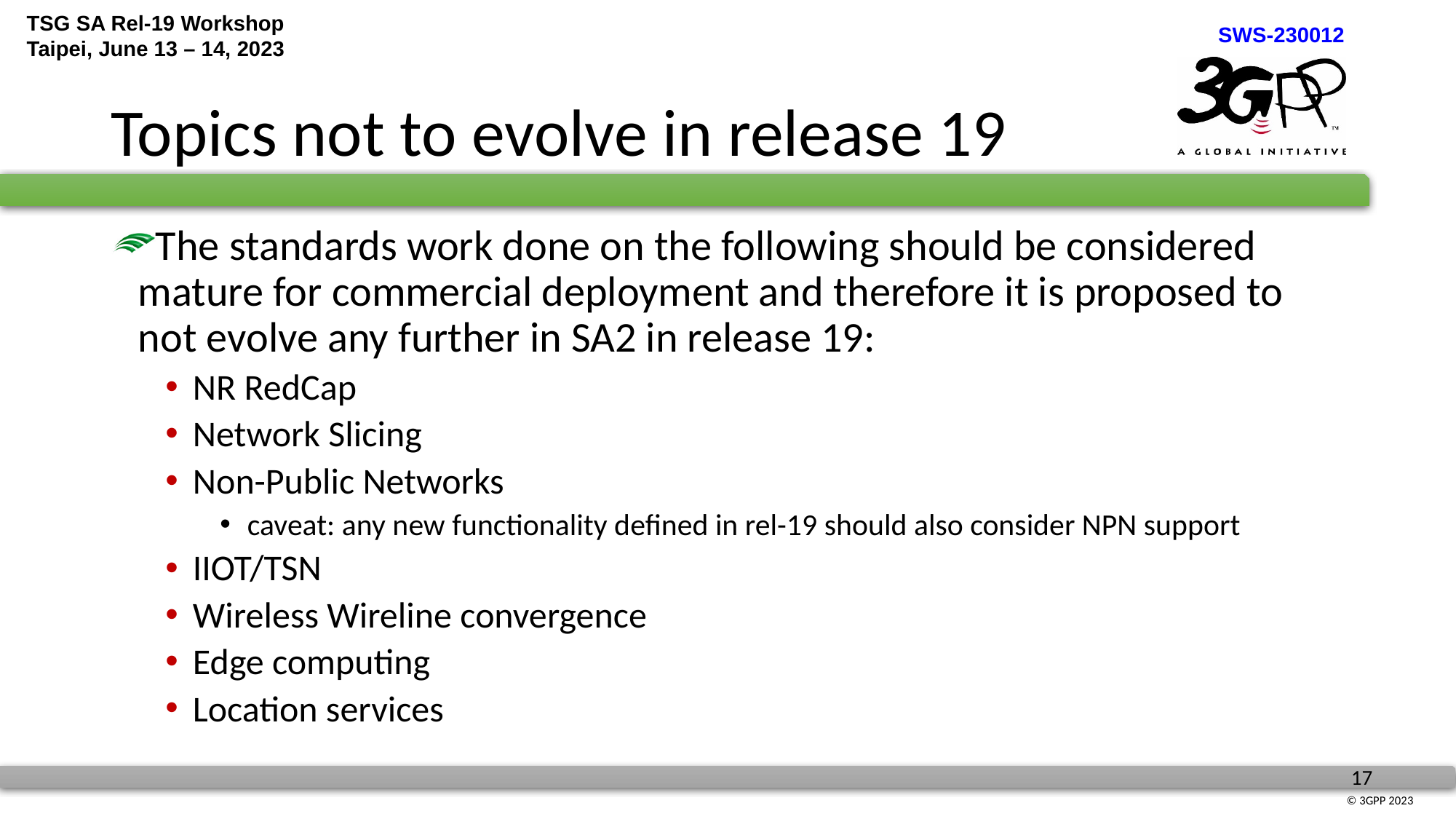

# Topics not to evolve in release 19
The standards work done on the following should be considered mature for commercial deployment and therefore it is proposed to not evolve any further in SA2 in release 19:
NR RedCap
Network Slicing
Non-Public Networks
caveat: any new functionality defined in rel-19 should also consider NPN support
IIOT/TSN
Wireless Wireline convergence
Edge computing
Location services